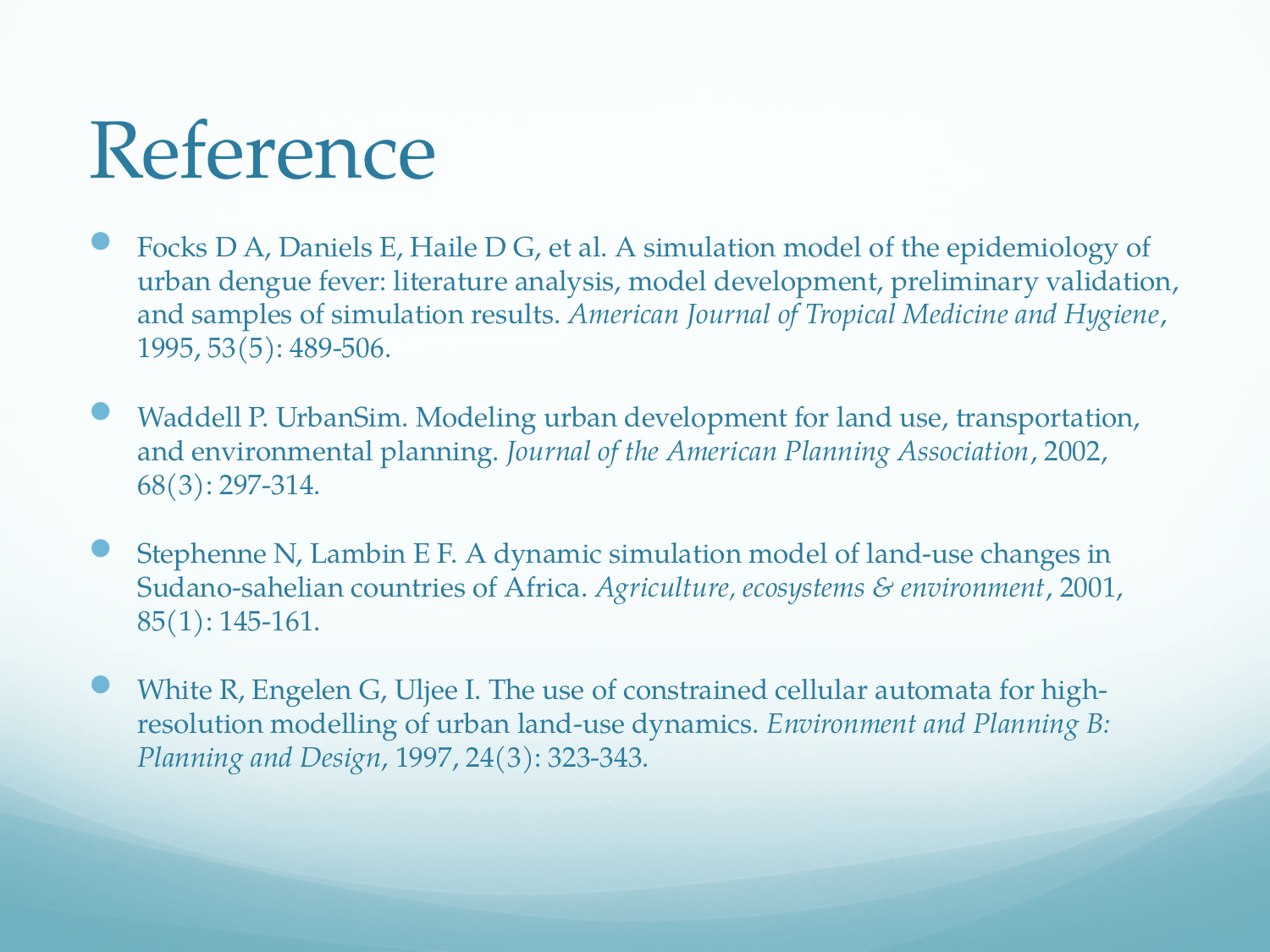

# Reference
Focks D A, Daniels E, Haile D G, et al. A simulation model of the epidemiology of urban dengue fever: literature analysis, model development, preliminary validation, and samples of simulation results. American Journal of Tropical Medicine and Hygiene, 1995, 53(5): 489-506.
Waddell P. UrbanSim. Modeling urban development for land use, transportation, and environmental planning. Journal of the American Planning Association, 2002, 68(3): 297-314.
Stephenne N, Lambin E F. A dynamic simulation model of land-use changes in Sudano-sahelian countries of Africa. Agriculture, ecosystems & environment, 2001, 85(1): 145-161.
White R, Engelen G, Uljee I. The use of constrained cellular automata for high-resolution modelling of urban land-use dynamics. Environment and Planning B: Planning and Design, 1997, 24(3): 323-343.